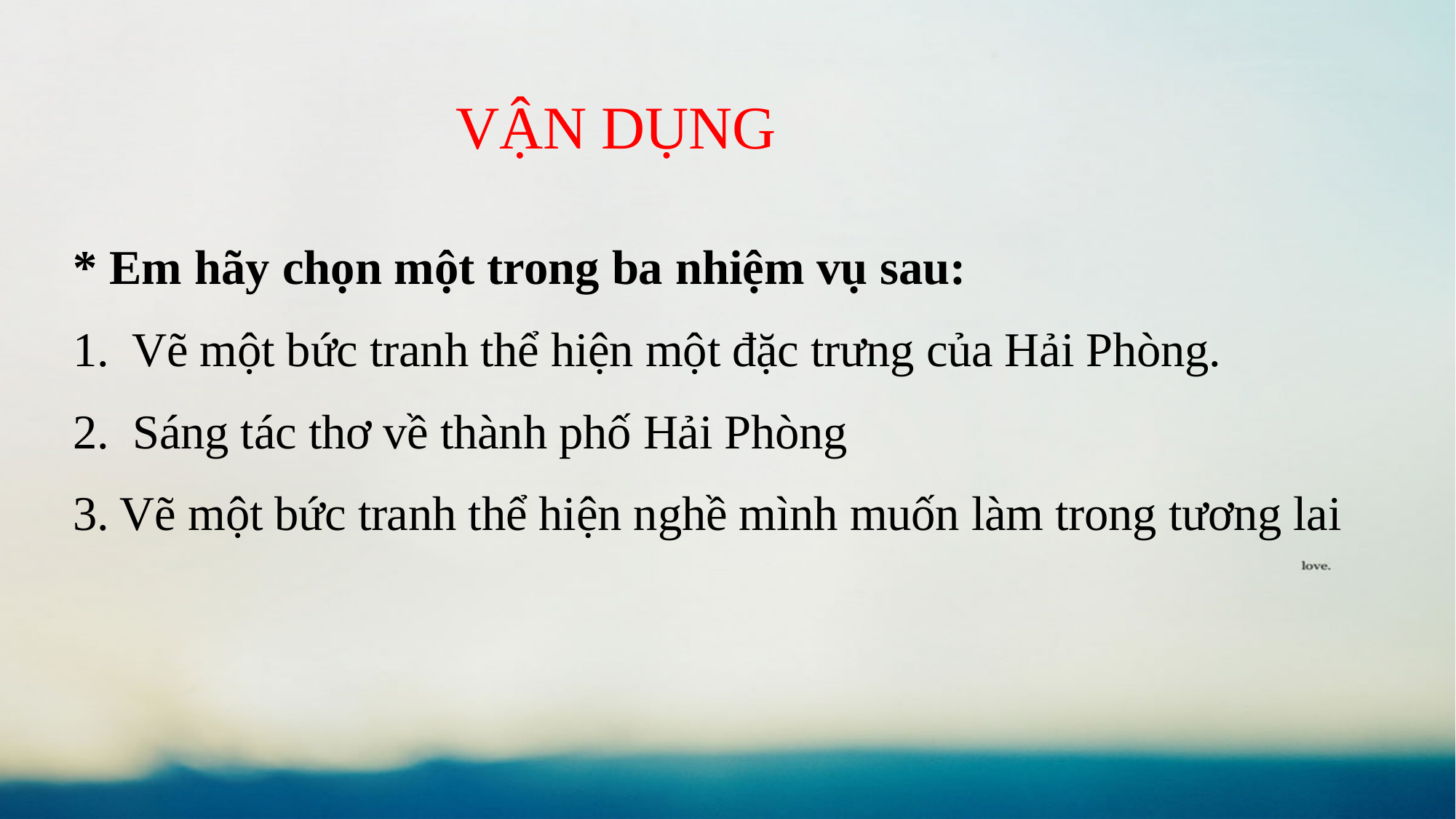

VẬN DỤNG
* Em hãy chọn một trong ba nhiệm vụ sau:
1.  Vẽ một bức tranh thể hiện một đặc trưng của Hải Phòng.
2.  Sáng tác thơ về thành phố Hải Phòng
3. Vẽ một bức tranh thể hiện nghề mình muốn làm trong tương lai